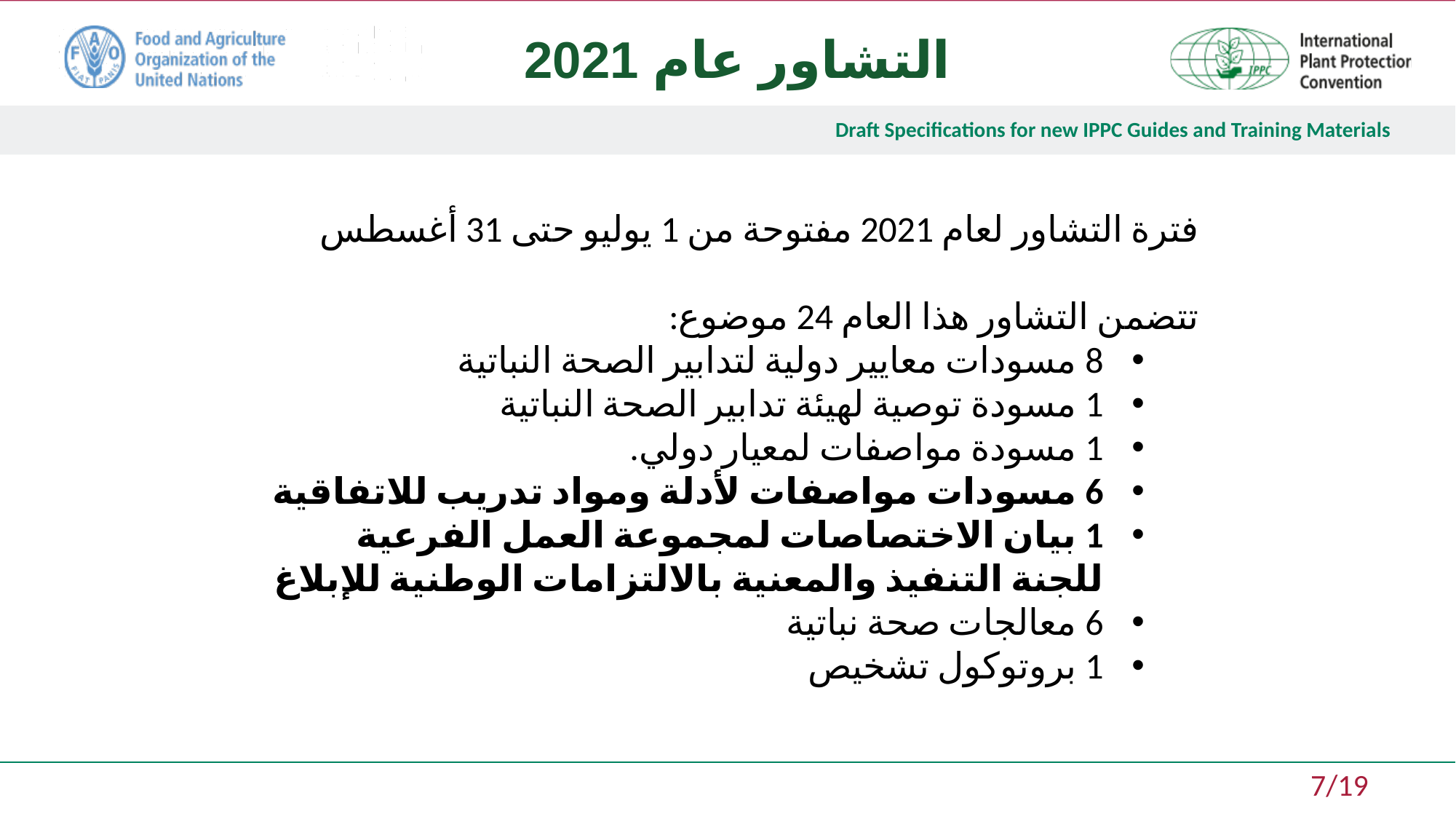

التشاور عام 2021

فترة التشاور لعام 2021 مفتوحة من 1 يوليو حتى 31 أغسطس

تتضمن التشاور هذا العام 24 موضوع:
8 مسودات معايير دولية لتدابير الصحة النباتية
1 مسودة توصية لهيئة تدابير الصحة النباتية
1 مسودة مواصفات لمعيار دولي.
6 مسودات مواصفات لأدلة ومواد تدريب للاتفاقية
1 بيان الاختصاصات لمجموعة العمل الفرعية للجنة التنفيذ والمعنية بالالتزامات الوطنية للإبلاغ
6 معالجات صحة نباتية
1 بروتوكول تشخيص